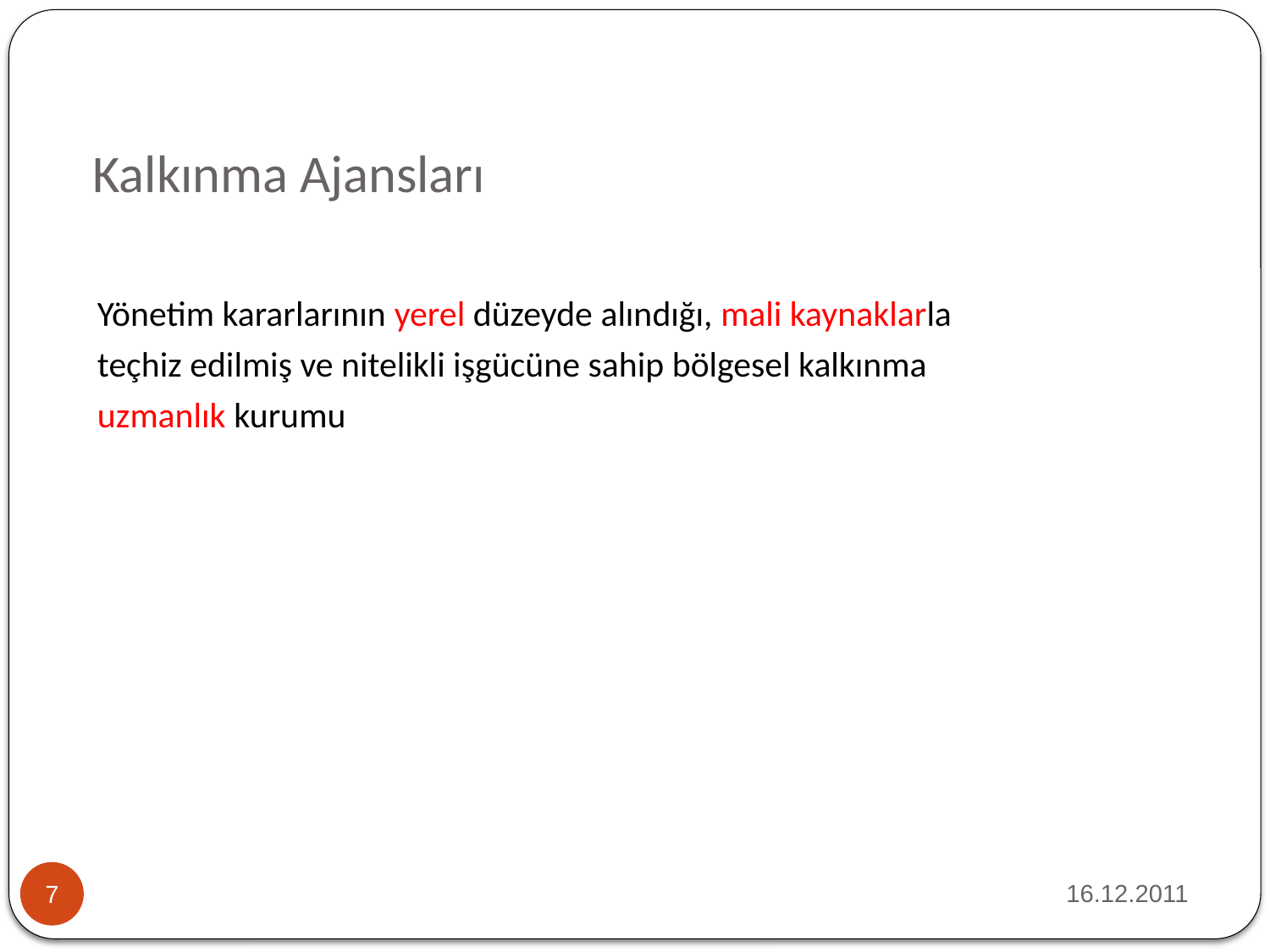

# Kalkınma Ajansları
Yönetim kararlarının yerel düzeyde alındığı, mali kaynaklarla teçhiz edilmiş ve nitelikli işgücüne sahip bölgesel kalkınma uzmanlık kurumu

16.12.2011
7